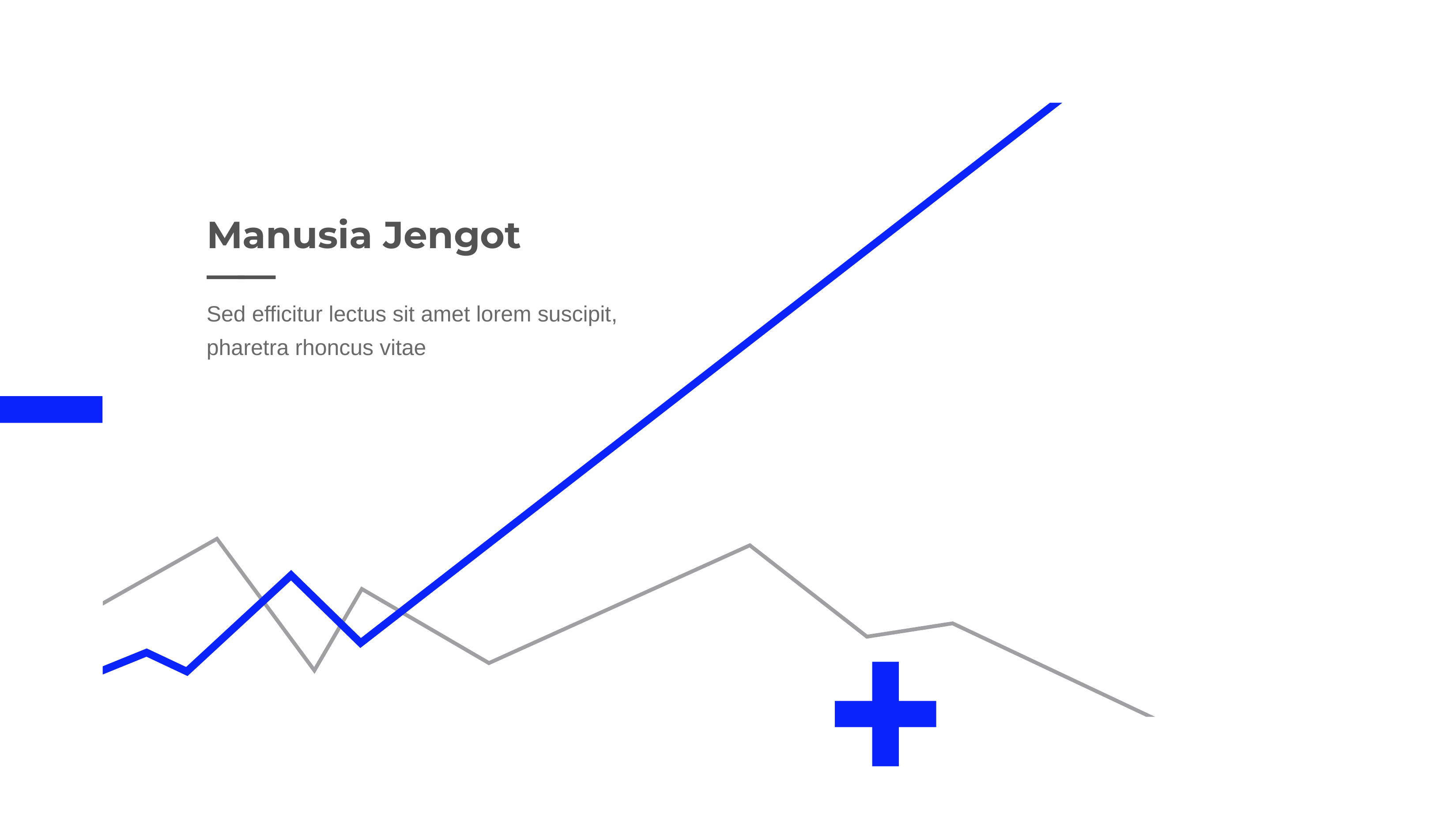

Manusia Jengot
——
Sed efficitur lectus sit amet lorem suscipit,
pharetra rhoncus vitae